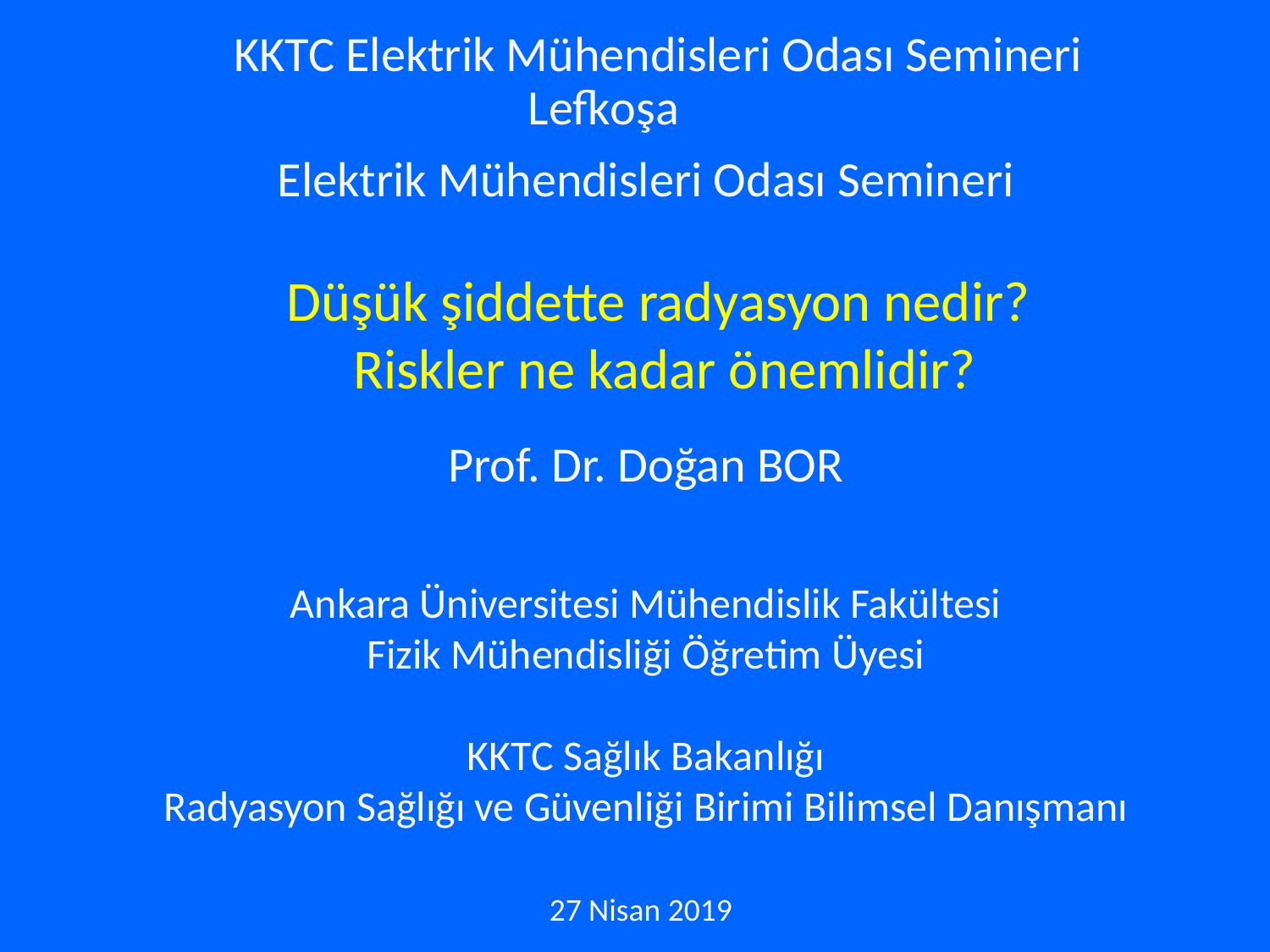

KKTC Elektrik Mühendisleri Odası Semineri
Lefkoşa
Elektrik Mühendisleri Odası Semineri
Düşük şiddette radyasyon nedir?
 Riskler ne kadar önemlidir?
Prof. Dr. Doğan BOR

Ankara Üniversitesi Mühendislik Fakültesi
Fizik Mühendisliği Öğretim Üyesi

KKTC Sağlık Bakanlığı
Radyasyon Sağlığı ve Güvenliği Birimi Bilimsel Danışmanı
27 Nisan 2019